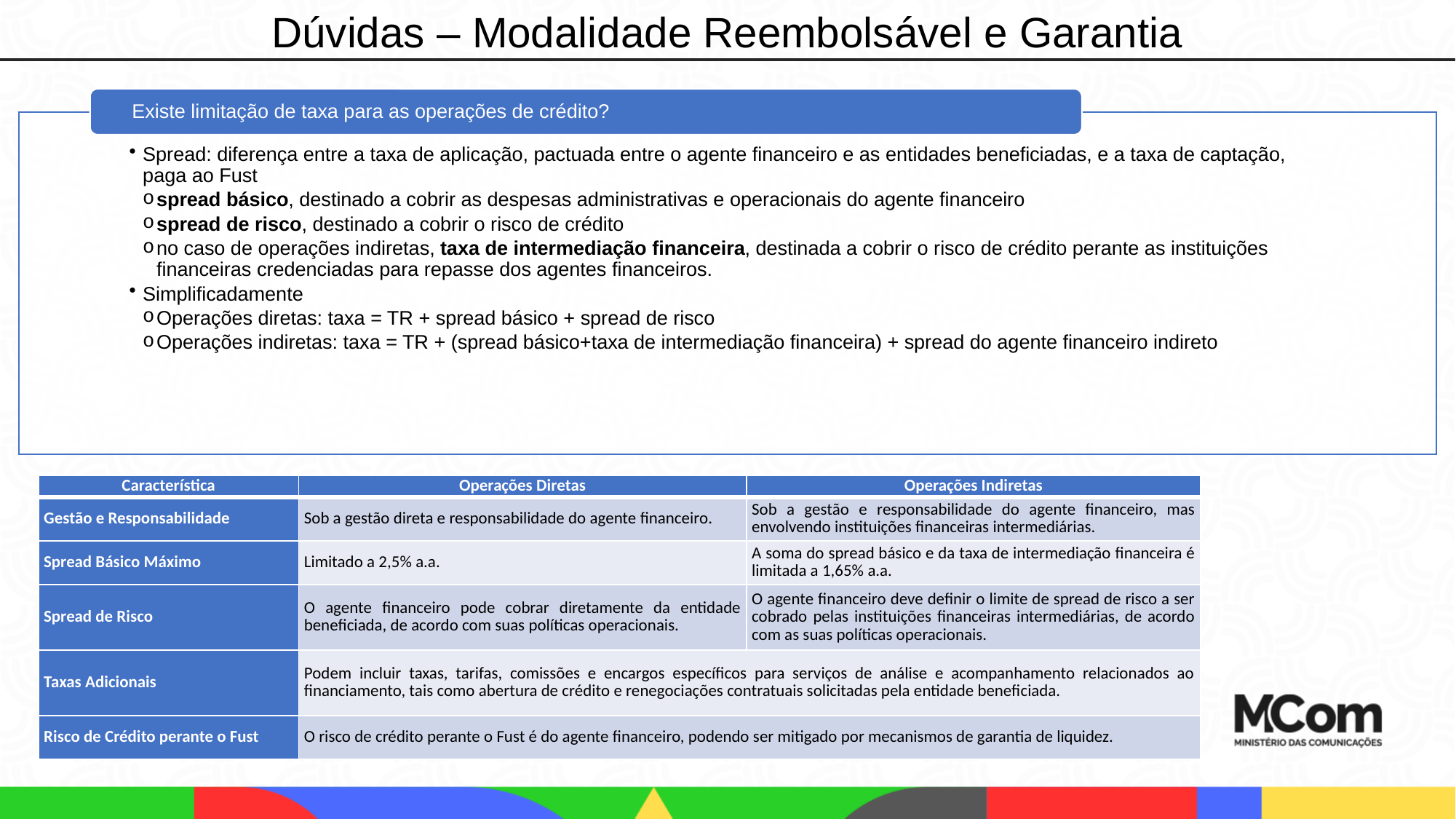

Dúvidas – Modalidade Reembolsável e Garantia
Spread: diferença entre a taxa de aplicação, pactuada entre o agente financeiro e as entidades beneficiadas, e a taxa de captação, paga ao Fust
spread básico, destinado a cobrir as despesas administrativas e operacionais do agente financeiro
spread de risco, destinado a cobrir o risco de crédito
no caso de operações indiretas, taxa de intermediação financeira, destinada a cobrir o risco de crédito perante as instituições financeiras credenciadas para repasse dos agentes financeiros.
Simplificadamente
Operações diretas: taxa = TR + spread básico + spread de risco
Operações indiretas: taxa = TR + (spread básico+taxa de intermediação financeira) + spread do agente financeiro indireto
Existe limitação de taxa para as operações de crédito?
| Característica | Operações Diretas | Operações Indiretas |
| --- | --- | --- |
| Gestão e Responsabilidade | Sob a gestão direta e responsabilidade do agente financeiro. | Sob a gestão e responsabilidade do agente financeiro, mas envolvendo instituições financeiras intermediárias. |
| Spread Básico Máximo | Limitado a 2,5% a.a. | A soma do spread básico e da taxa de intermediação financeira é limitada a 1,65% a.a. |
| Spread de Risco | O agente financeiro pode cobrar diretamente da entidade beneficiada, de acordo com suas políticas operacionais. | O agente financeiro deve definir o limite de spread de risco a ser cobrado pelas instituições financeiras intermediárias, de acordo com as suas políticas operacionais. |
| Taxas Adicionais | Podem incluir taxas, tarifas, comissões e encargos específicos para serviços de análise e acompanhamento relacionados ao financiamento, tais como abertura de crédito e renegociações contratuais solicitadas pela entidade beneficiada. |  |
| Risco de Crédito perante o Fust | O risco de crédito perante o Fust é do agente financeiro, podendo ser mitigado por mecanismos de garantia de liquidez. |  |